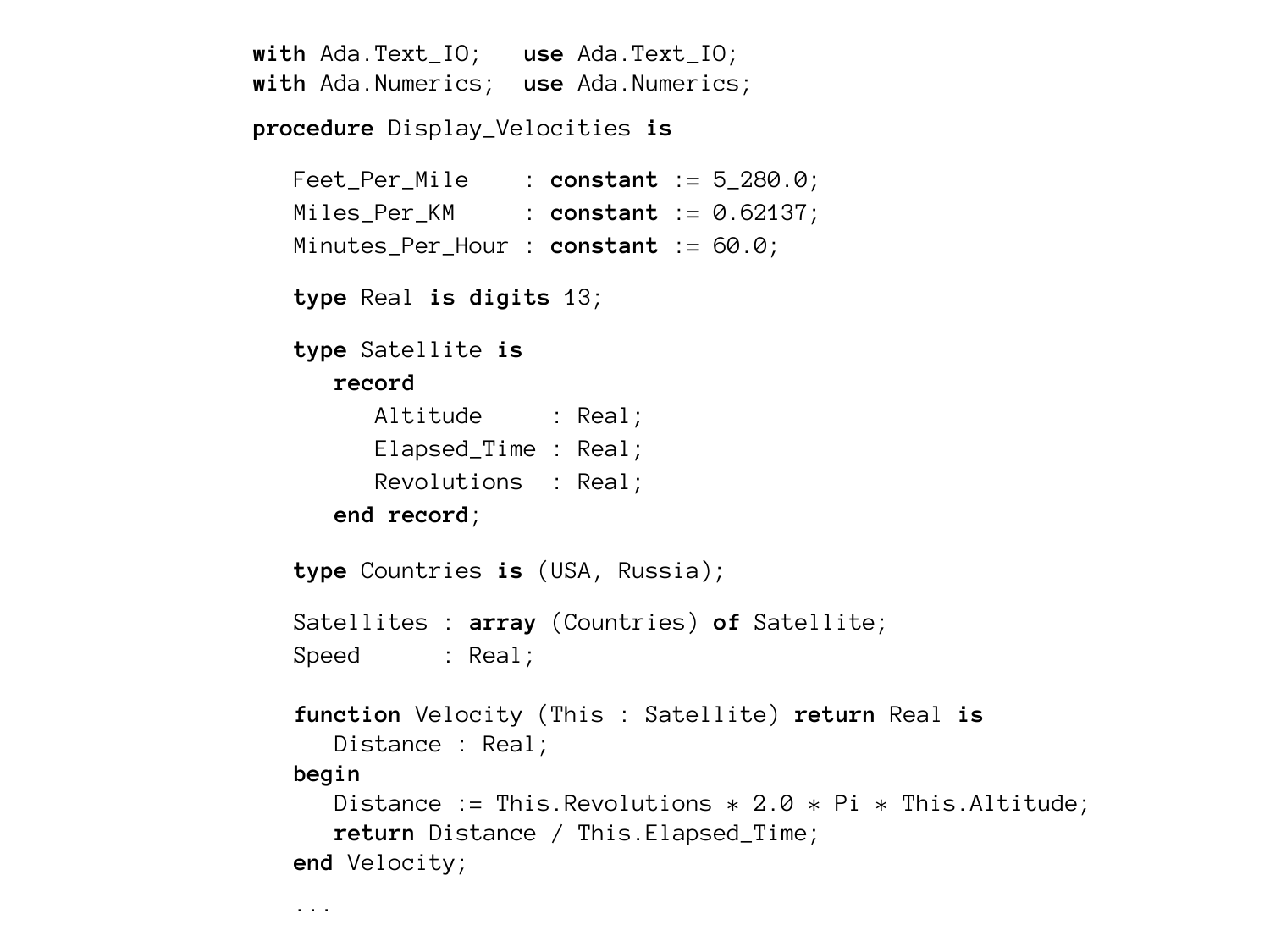

with Ada.Text_IO;   use Ada.Text_IO;
with Ada.Numerics;  use Ada.Numerics;

procedure Display_Velocities is

   Feet_Per_Mile    : constant := 5_280.0;
   Miles_Per_KM     : constant := 0.62137;
   Minutes_Per_Hour : constant := 60.0;

   type Real is digits 13;

   type Satellite is
      record
         Altitude     : Real;
         Elapsed_Time : Real;
         Revolutions  : Real;
      end record;

   type Countries is (USA, Russia);

   Satellites : array (Countries) of Satellite;
   Speed      : Real;

   function Velocity (This : Satellite) return Real is
      Distance : Real;
   begin
      Distance := This.Revolutions * 2.0 * Pi * This.Altitude;
      return Distance / This.Elapsed_Time;
   end Velocity;
   ...